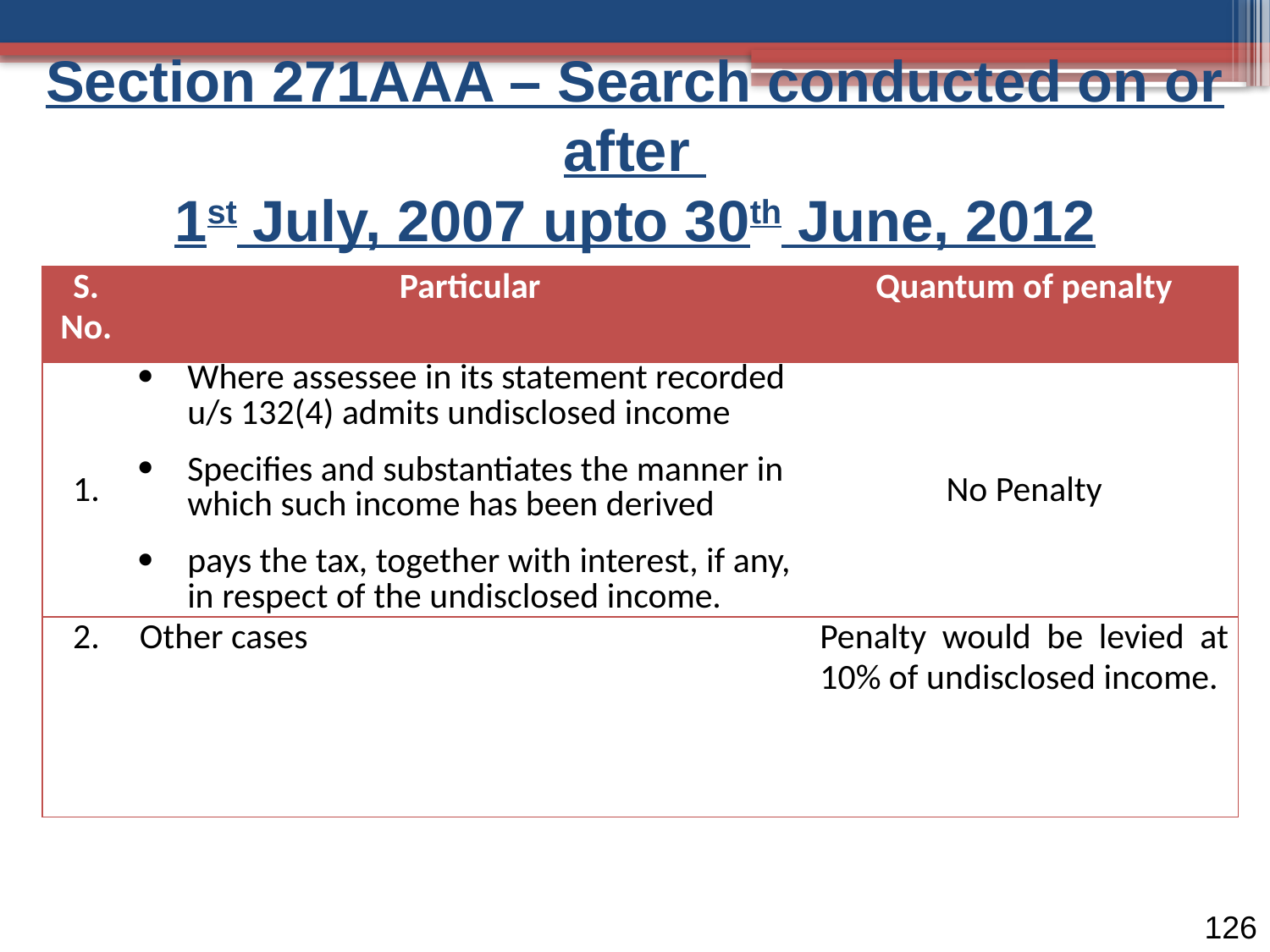

# Section 271AAA – Search conducted on or after 1st July, 2007 upto 30th June, 2012
| S. No. | Particular | Quantum of penalty |
| --- | --- | --- |
| 1. | Where assessee in its statement recorded u/s 132(4) admits undisclosed income Specifies and substantiates the manner in which such income has been derived pays the tax, together with interest, if any, in respect of the undisclosed income. | No Penalty |
| 2. | Other cases | Penalty would be levied at 10% of undisclosed income. |
126